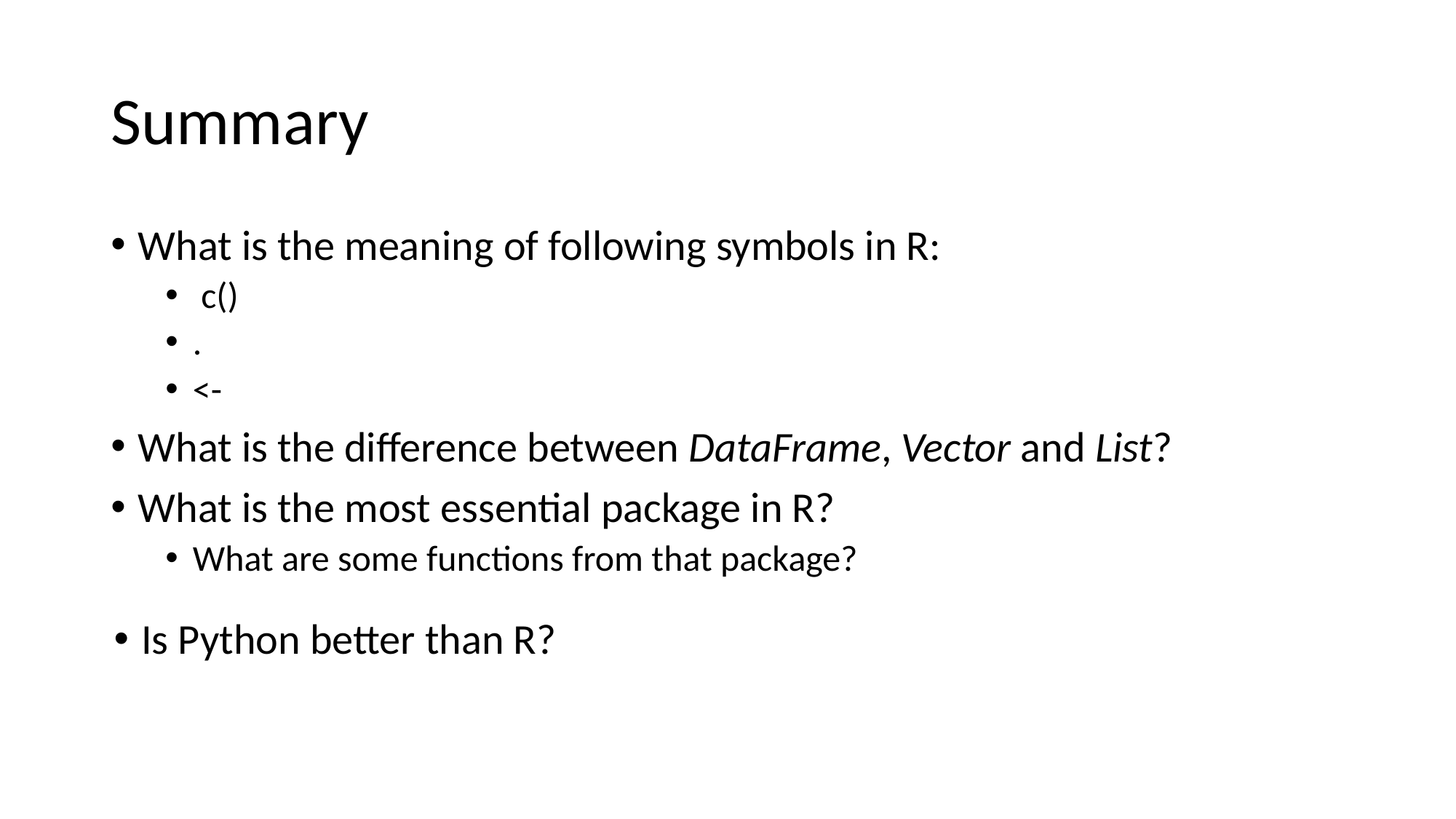

# Summary
What is the meaning of following symbols in R:
 c()
.
<-
What is the difference between DataFrame, Vector and List?
What is the most essential package in R?
What are some functions from that package?
Is Python better than R?